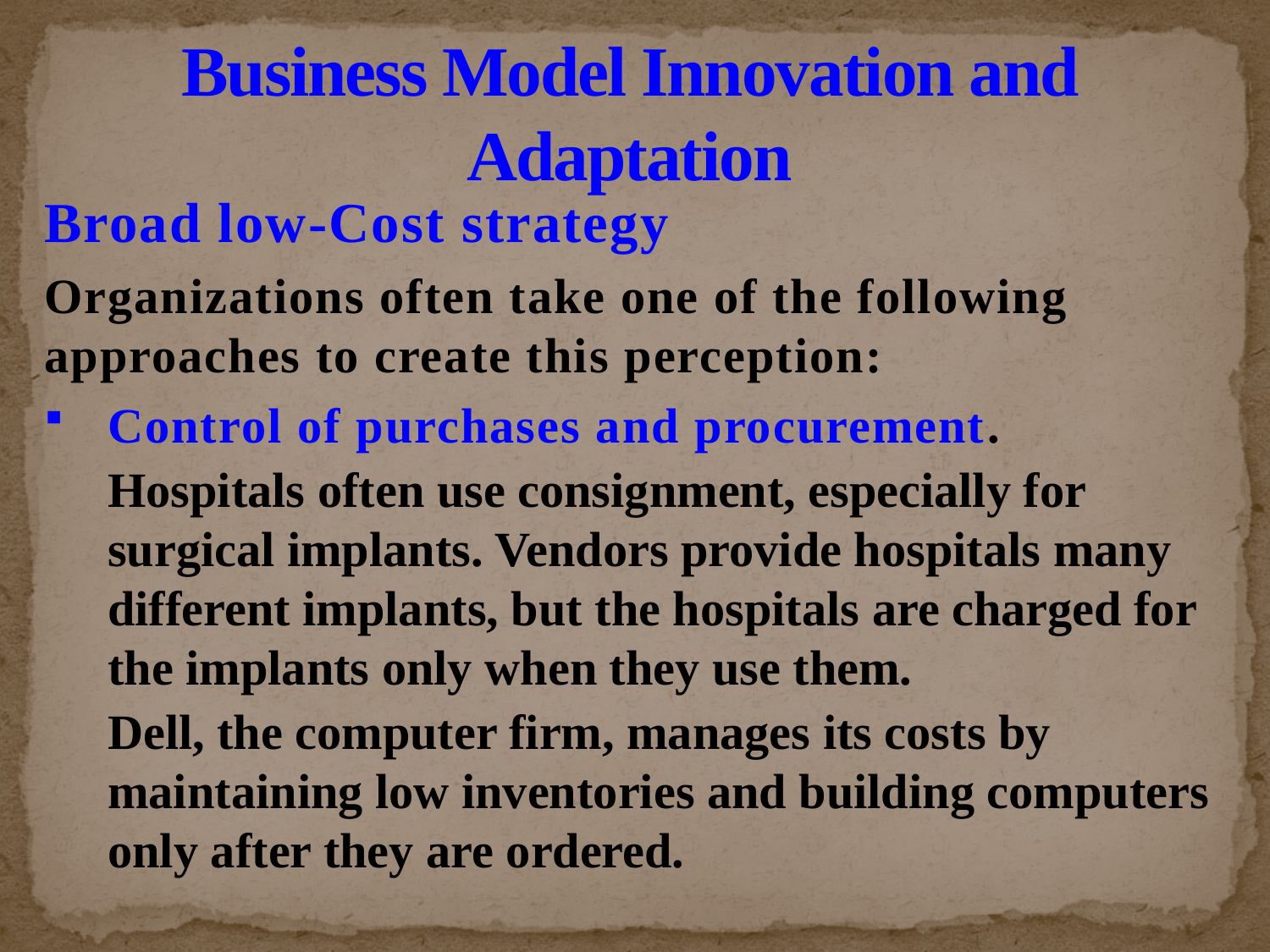

# Business Model Innovation and Adaptation
Broad low-Cost strategy
Organizations often take one of the following approaches to create this perception:
Control of purchases and procurement.
Hospitals often use consignment, especially for surgical implants. Vendors provide hospitals many different implants, but the hospitals are charged for the implants only when they use them.
Dell, the computer firm, manages its costs by maintaining low inventories and building computers only after they are ordered.